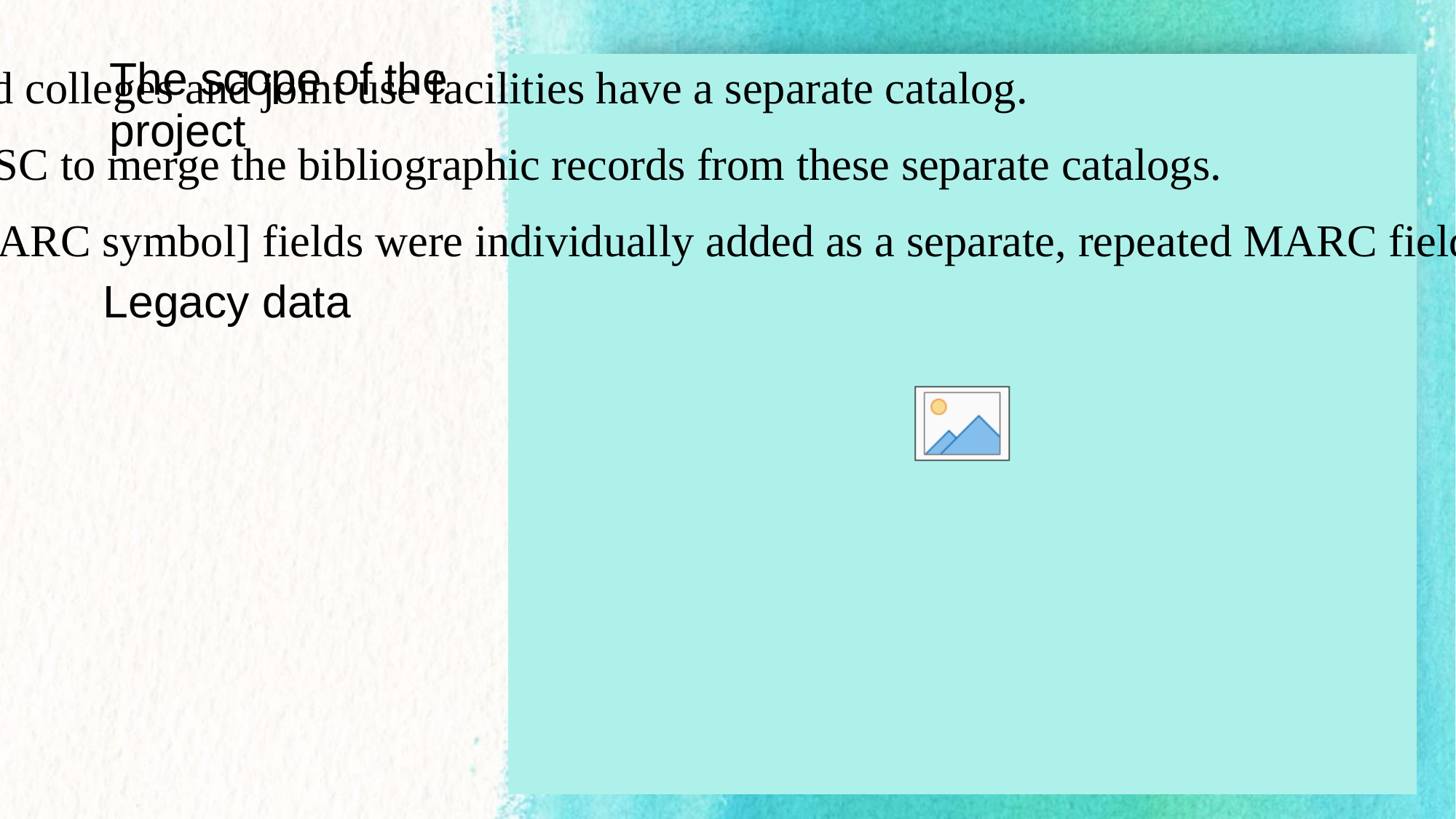

Currently, the universities have one catalog, and colleges and joint use facilities have a separate catalog.
Backstage Library Works is contracted by FALSC to merge the bibliographic records from these separate catalogs.
Each institution’s local notes, noted by a $5 [MARC symbol] fields were individually added as a separate, repeated MARC field when the universities’ bibliographic records were first merged in 2012.
# The scope of the project
Legacy data